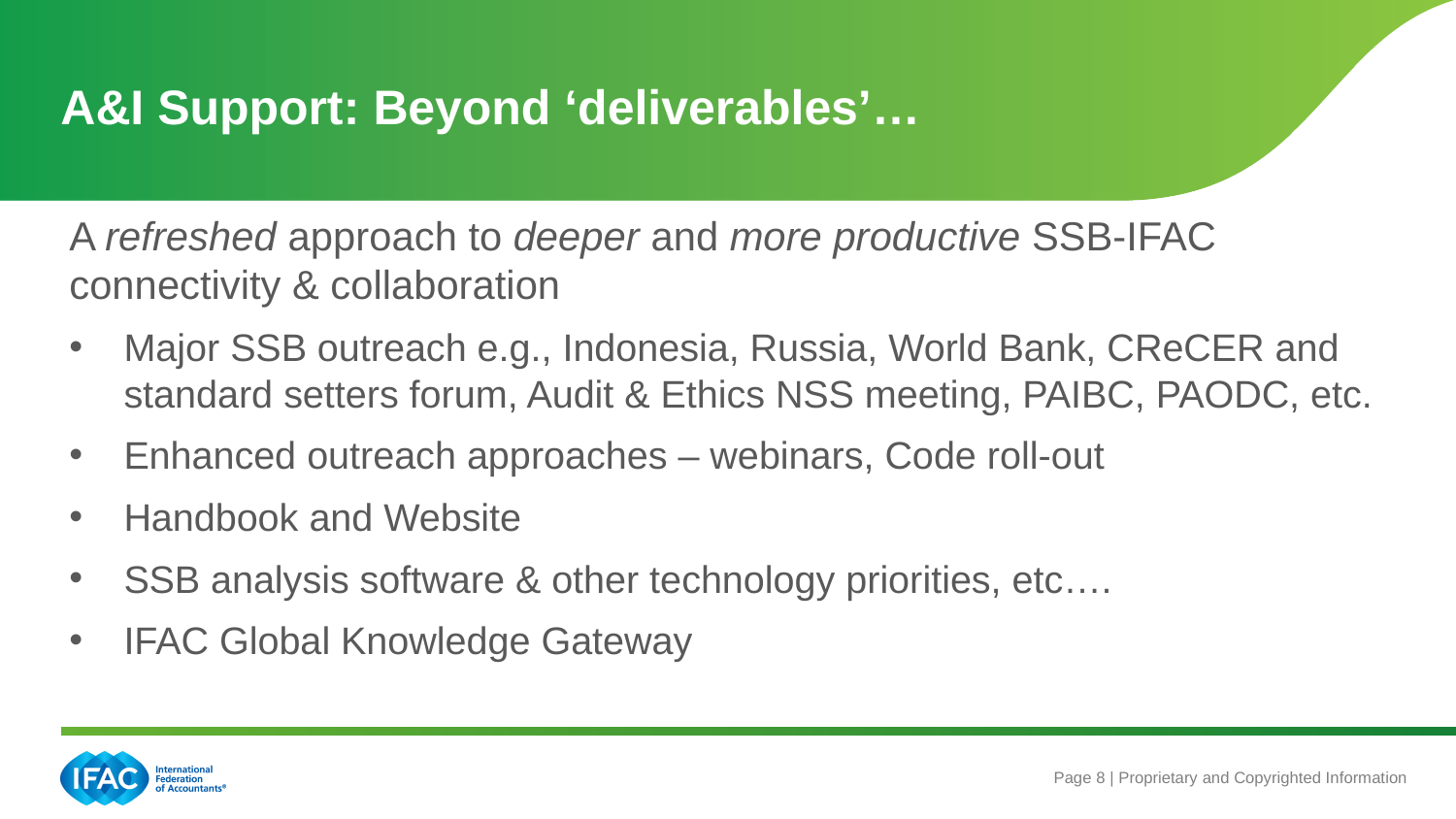

# A&I Support: Beyond ‘deliverables’…
A refreshed approach to deeper and more productive SSB-IFAC connectivity & collaboration
Major SSB outreach e.g., Indonesia, Russia, World Bank, CReCER and standard setters forum, Audit & Ethics NSS meeting, PAIBC, PAODC, etc.
Enhanced outreach approaches – webinars, Code roll-out
Handbook and Website
SSB analysis software & other technology priorities, etc….
IFAC Global Knowledge Gateway